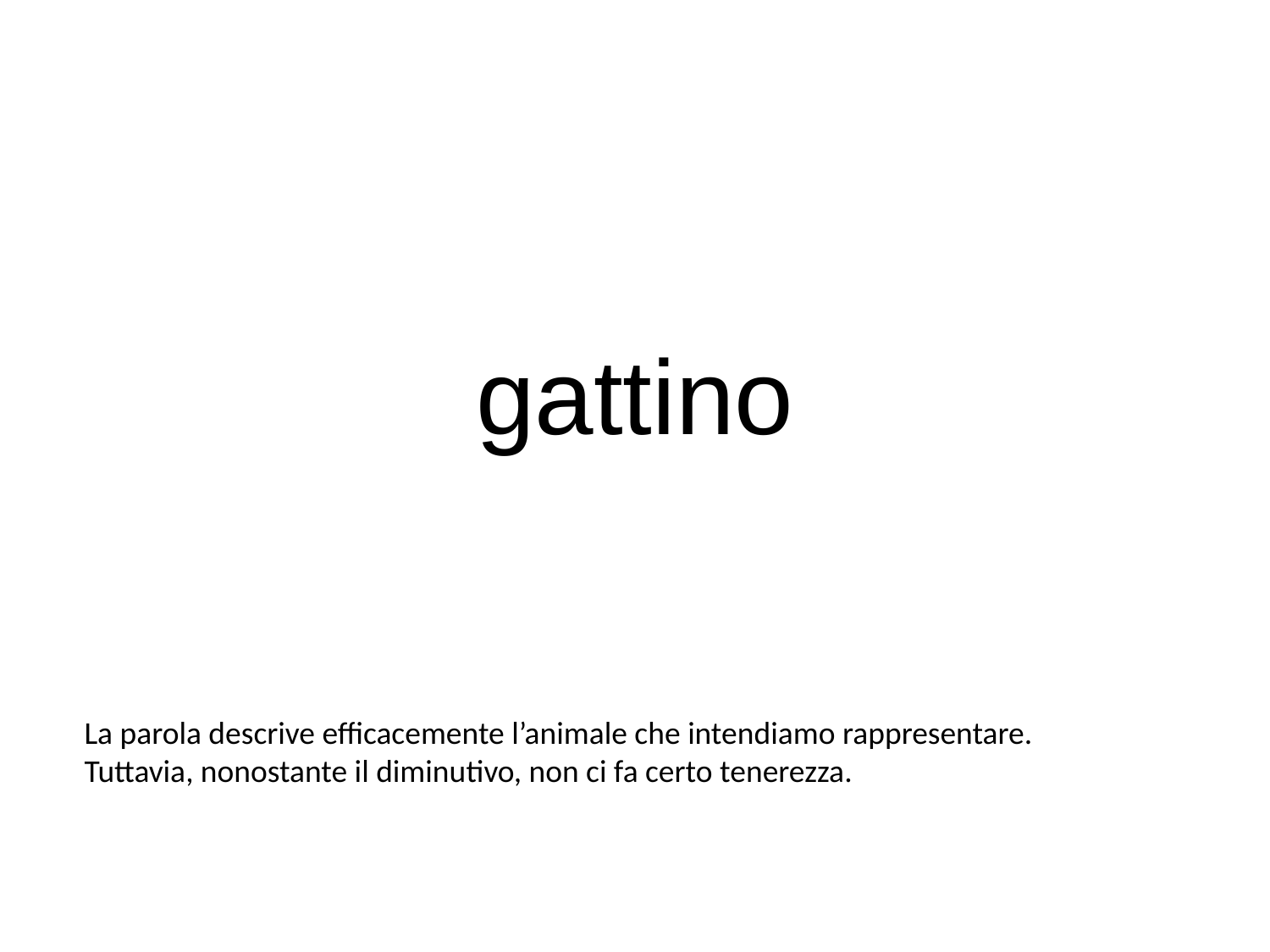

# gattino
La parola descrive efficacemente l’animale che intendiamo rappresentare. Tuttavia, nonostante il diminutivo, non ci fa certo tenerezza.